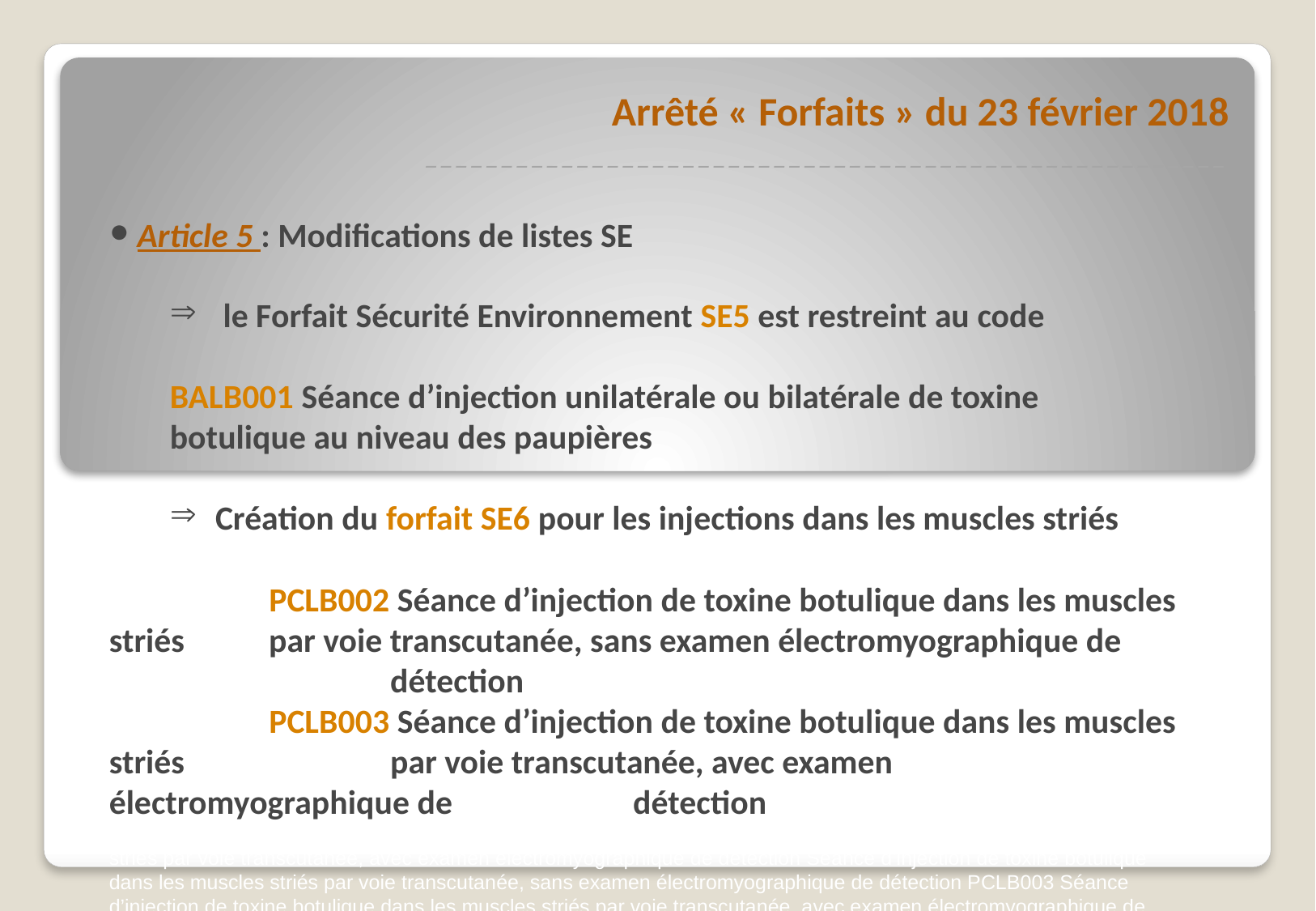

# Arrêté « Forfaits » du 23 février 2018 _____________________________________________________

 Article 5 : Modifications de listes SE

 le Forfait Sécurité Environnement SE5 est restreint au code

BALB001 Séance d’injection unilatérale ou bilatérale de toxine botulique au niveau des paupières

Création du forfait SE6 pour les injections dans les muscles striés

	     PCLB002 Séance d’injection de toxine botulique dans les muscles striés 	     par voie transcutanée, sans examen électromyographique de 	      	     détection
	     PCLB003 Séance d’injection de toxine botulique dans les muscles striés           	     par voie transcutanée, avec examen électromyographique de 		     détection botulique dans les muscles striés par voie transcutanée, électromyographique de détection PCLB003 Séance d’injection de toxine botulique dans les muscles striés par voie transcutanée, avec examen électromyographique de détection Séance d’injection de toxine botulique dans les muscles striés par voie transcutanée, sans examen électromyographique de détection PCLB003 Séance d’injection de toxine botulique dans les muscles striés par voie transcutanée, avec examen électromyographique de détection